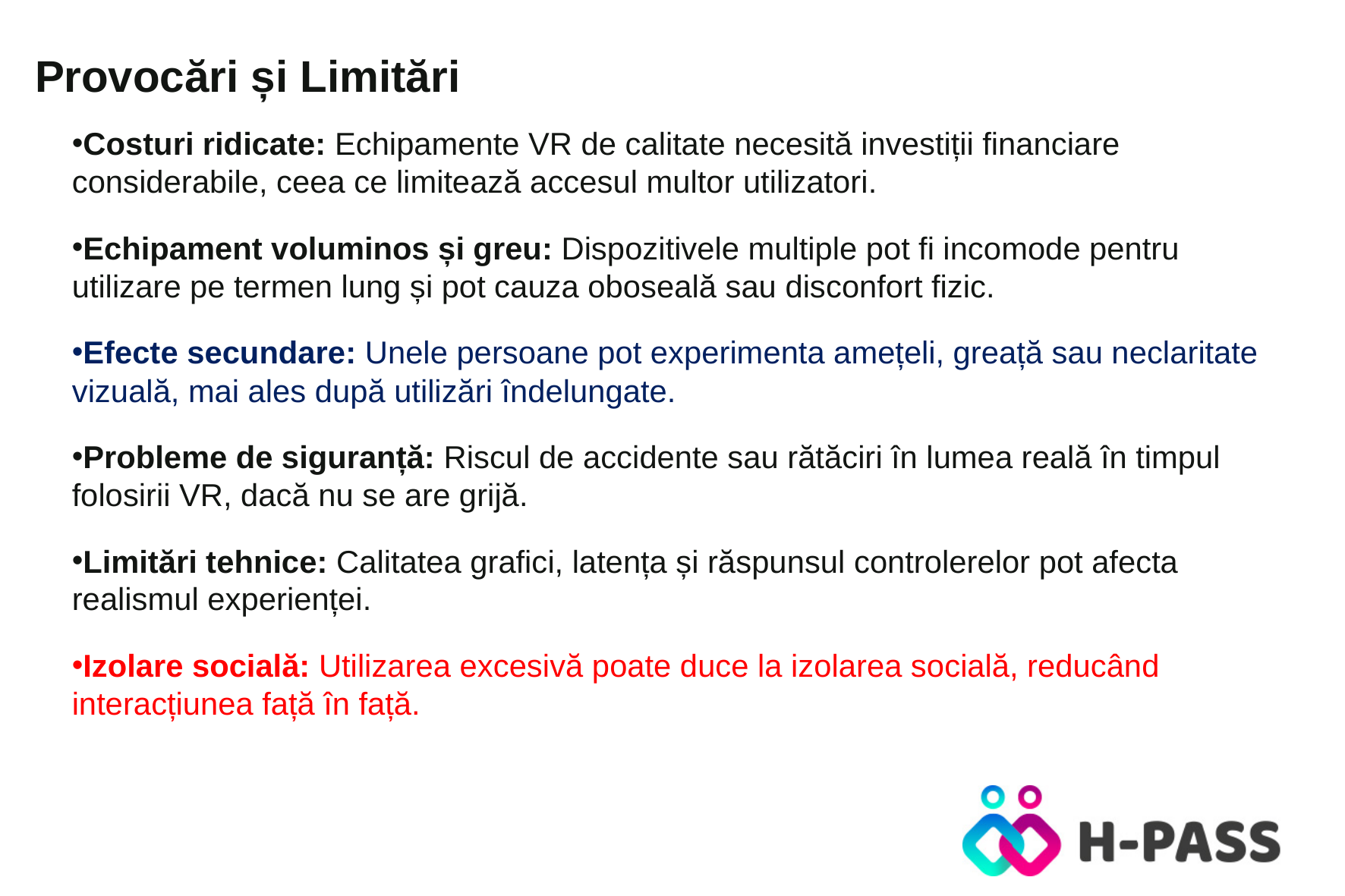

Provocări și Limitări
Costuri ridicate: Echipamente VR de calitate necesită investiții financiare considerabile, ceea ce limitează accesul multor utilizatori.
Echipament voluminos și greu: Dispozitivele multiple pot fi incomode pentru utilizare pe termen lung și pot cauza oboseală sau disconfort fizic.
Efecte secundare: Unele persoane pot experimenta amețeli, greață sau neclaritate vizuală, mai ales după utilizări îndelungate.
Probleme de siguranță: Riscul de accidente sau rătăciri în lumea reală în timpul folosirii VR, dacă nu se are grijă.
Limitări tehnice: Calitatea grafici, latența și răspunsul controlerelor pot afecta realismul experienței.
Izolare socială: Utilizarea excesivă poate duce la izolarea socială, reducând interacțiunea față în față.